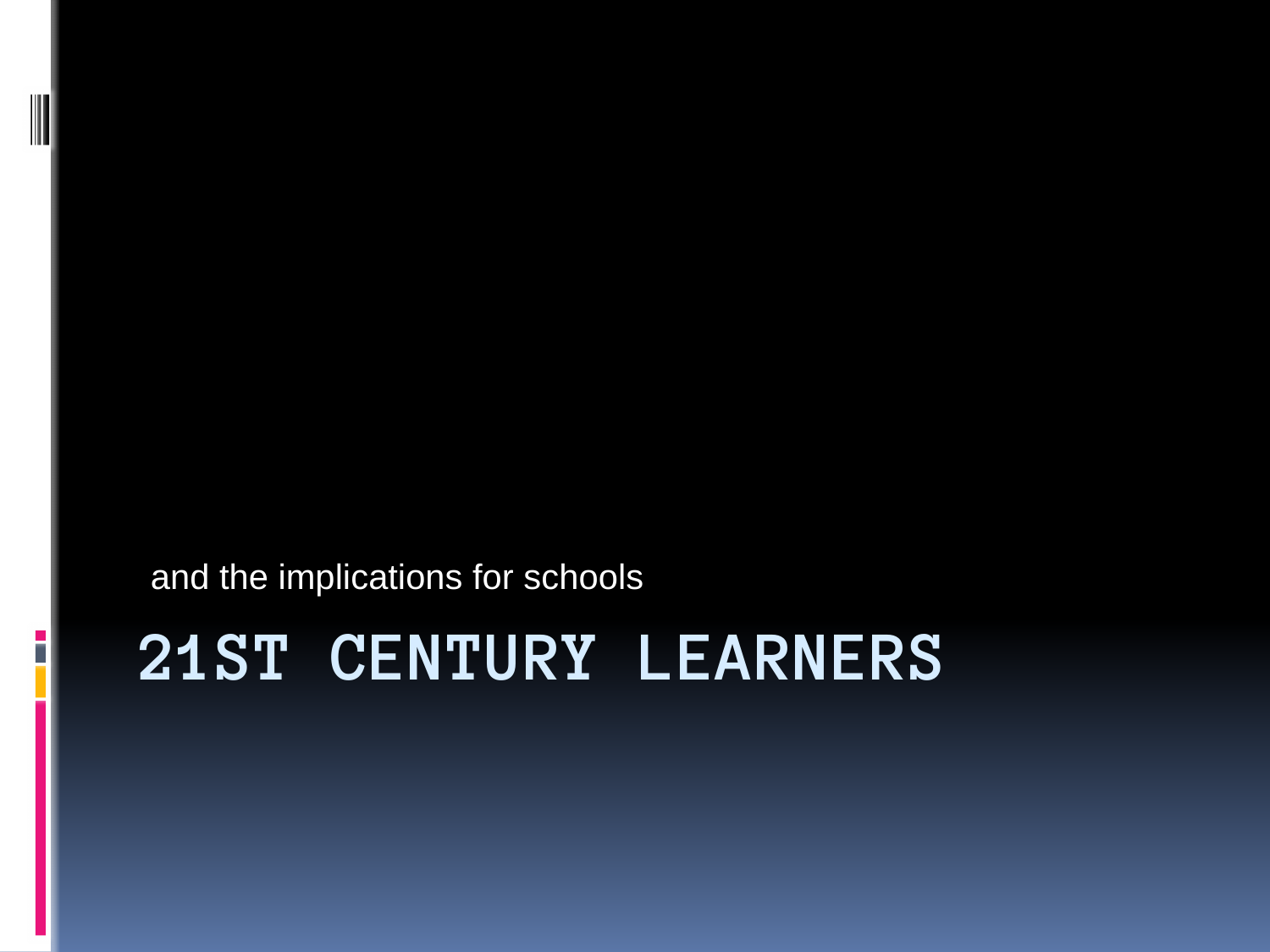

and the implications for schools
# 21st century learners